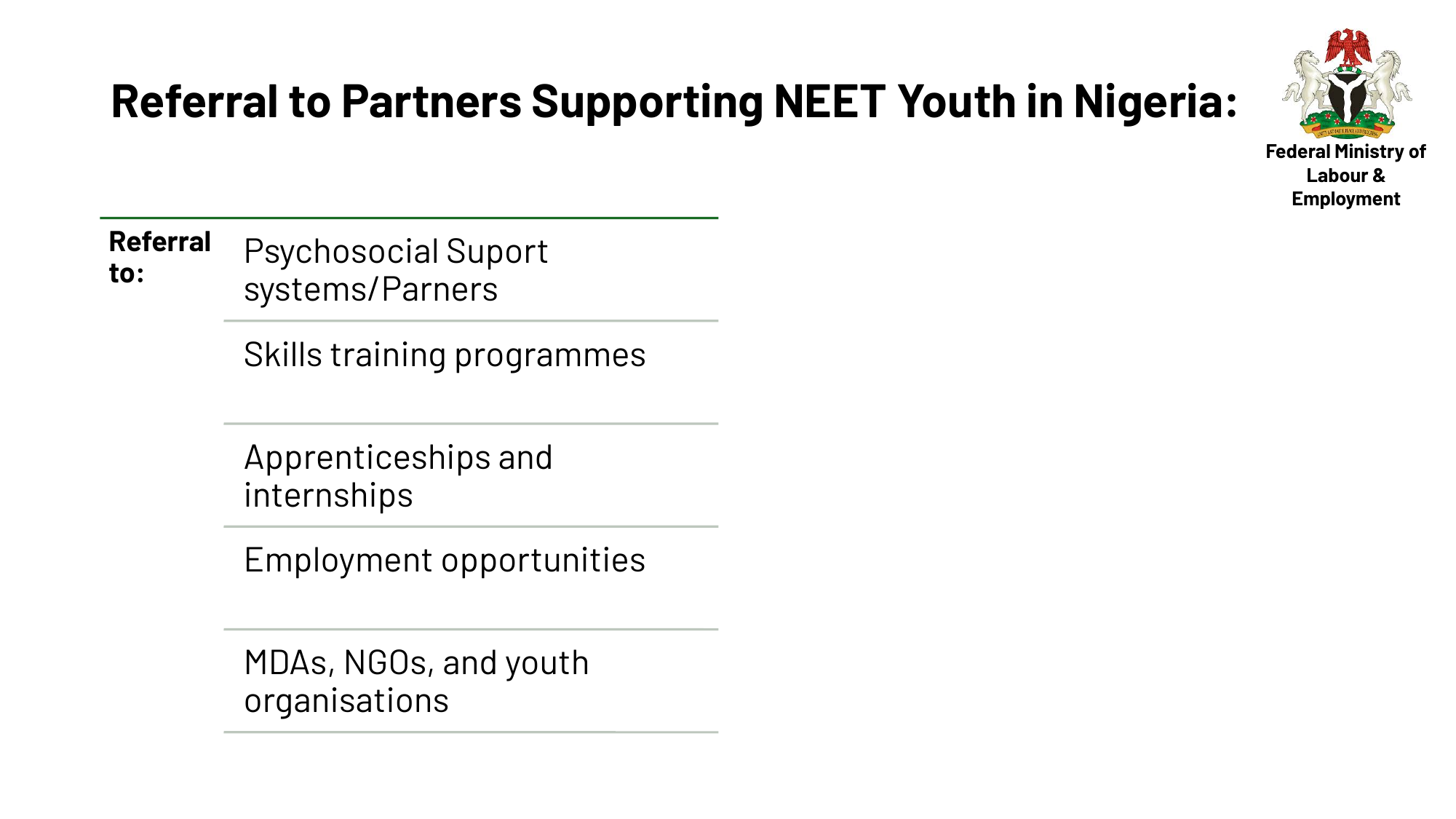

# Referral to Partners Supporting NEET Youth in Nigeria:
Referral to:
Psychosocial Suport systems/Parners
Skills training programmes
Apprenticeships and internships
Employment opportunities
MDAs, NGOs, and youth organisations